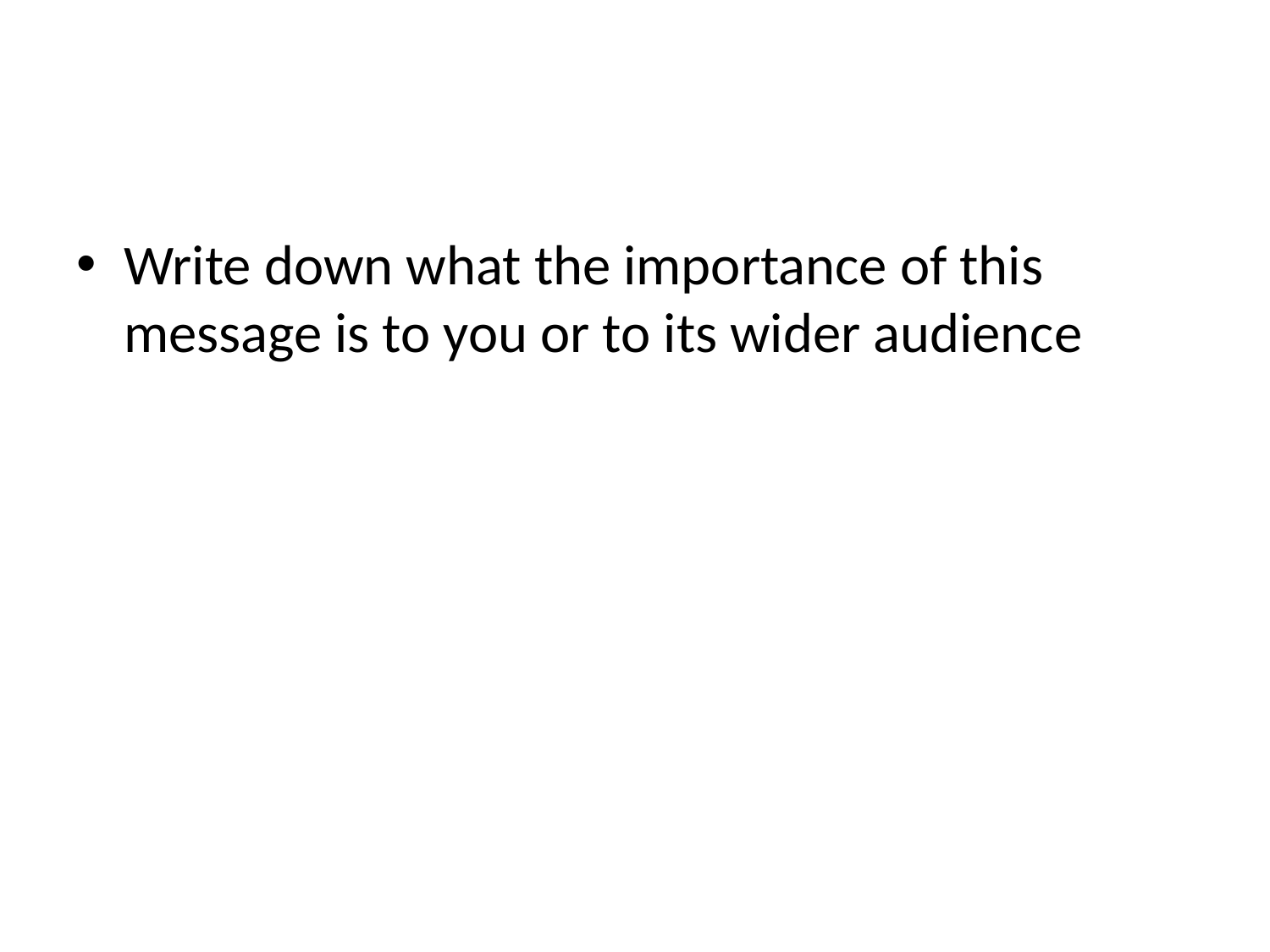

#
Write down what the importance of this message is to you or to its wider audience